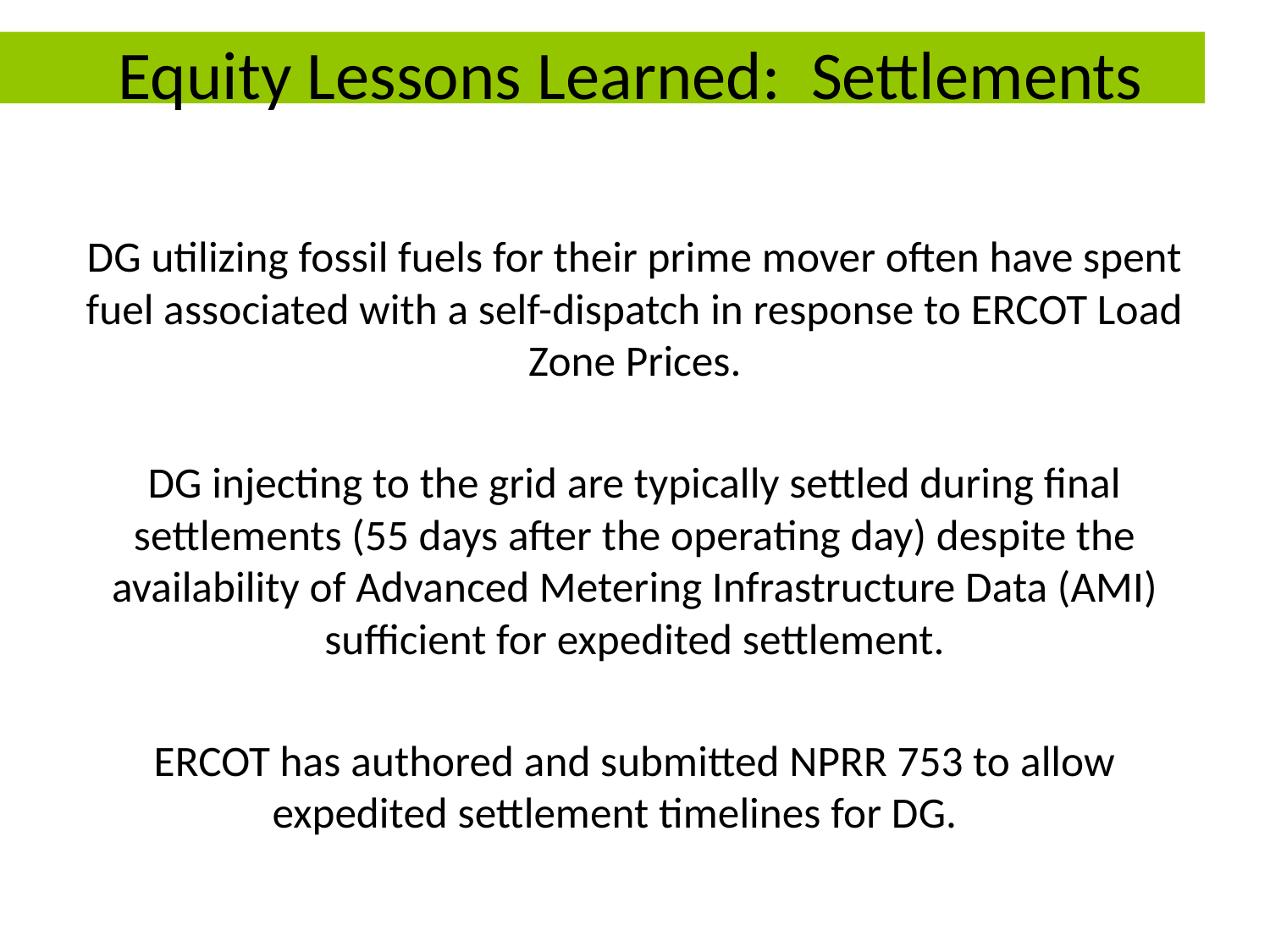

# Equity Lessons Learned:  Settlements
DG utilizing fossil fuels for their prime mover often have spent fuel associated with a self-dispatch in response to ERCOT Load Zone Prices.

DG injecting to the grid are typically settled during final settlements (55 days after the operating day) despite the availability of Advanced Metering Infrastructure Data (AMI) sufficient for expedited settlement.

ERCOT has authored and submitted NPRR 753 to allow expedited settlement timelines for DG.